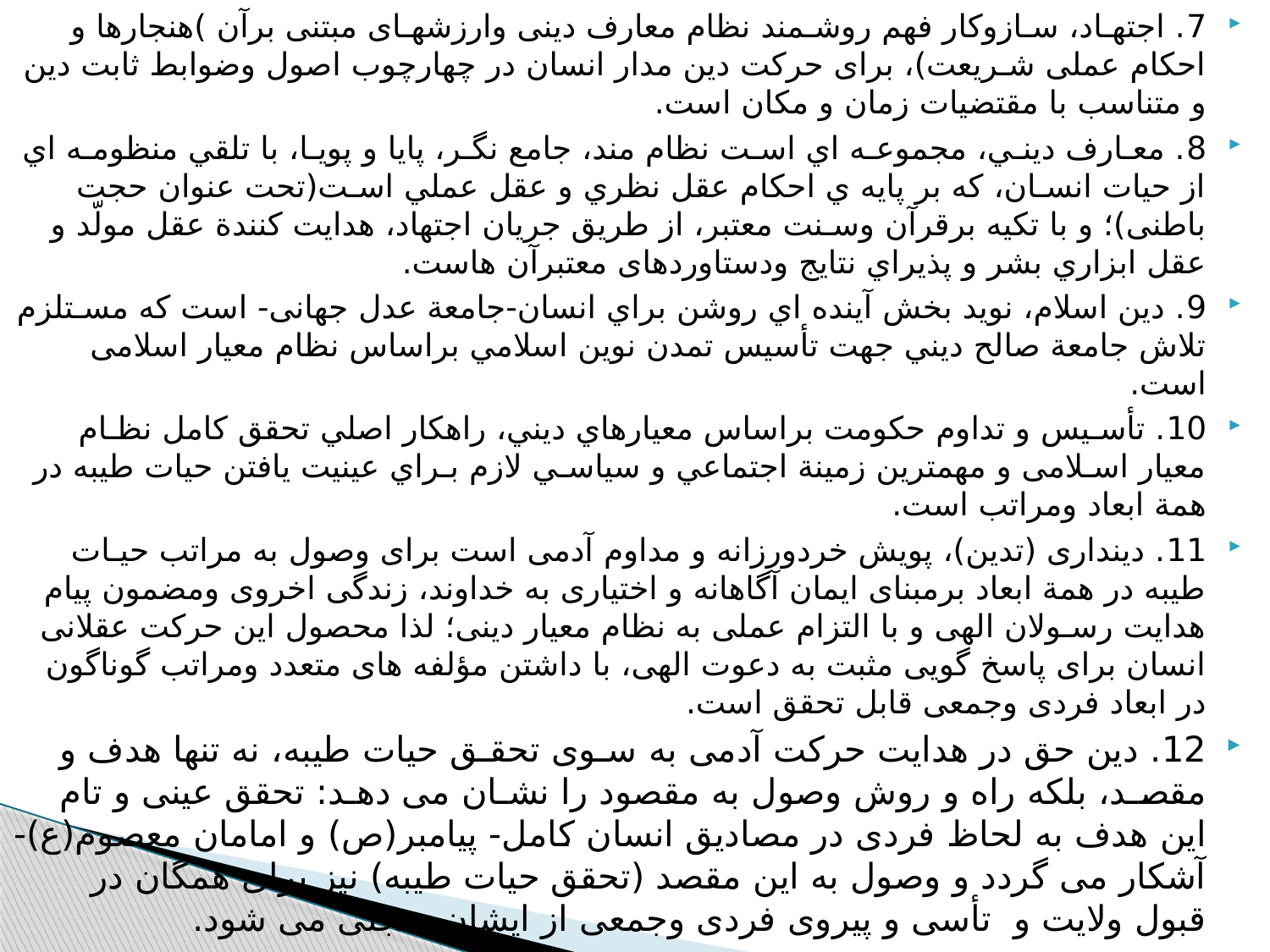

7. اجتهـاد، سـازوكار فهم روشـمند نظام معارف دينی وارزشهـای مبتنی برآن )هنجارها و احکام عملی شـريعت)، برای حركت دين مدار انسان در چهارچوب اصول وضوابط ثابت دين و متناسب با مقتضيات زمان و مكان است.
8. معـارف دينـي، مجموعـه اي اسـت نظام مند، جامع نگـر، پايا و پويـا، با تلقي منظومـه اي از حيات انسـان، که بر پايه ي احكام عقل نظري و عقل عملي اسـت(تحت عنوان حجت باطنی)؛ و با تکيه برقرآن وسـنت معتبر، از طريق جريان اجتهاد، هدايت كنندة عقل مولّد و عقل ابزاري بشر و پذيراي نتايج ودستاوردهای معتبرآن هاست.
9. دين اسلام، نويد بخش آينده اي روشن براي انسان-جامعة عدل جهانی- است كه مسـتلزم تلاش جامعة صالح ديني جهت تأسيس تمدن نوين اسلامي براساس نظام معيار اسلامی است.
10. تأسـيس و تداوم حکومت براساس معيارهاي ديني، راهکار اصلي تحقق کامل نظـام معيار اسـلامی و مهمترين زمينة اجتماعي و سياسـي لازم بـراي عينيت يافتن حيات طيبه در همة ابعاد ومراتب است.
11. دينداری (تدين)، پويش خردورزانه و مداوم آدمی است برای وصول به مراتب حيـات طيبه در همة ابعاد برمبنای ايمان آگاهانه و اختياری به خداوند، زندگی اخروی ومضمون پيام هدايت رسـولان الهی و با التزام عملی به نظام معيار دينی؛ لذا محصول اين حرکت عقلانی انسان برای پاسخ گويی مثبت به دعوت الهی، با داشتن مؤلفه های متعدد ومراتب گوناگون در ابعاد فردی وجمعی قابل تحقق است.
12. دين حق در هدايت حرکت آدمی به سـوی تحقـق حيات طيبه، نه تنها هدف و مقصـد، بلکه راه و روش وصول به مقصود را نشـان می دهـد: تحقق عينی و تام اين هدف به لحاظ فردی در مصاديق انسان کامل- پيامبر(ص) و امامان معصوم(ع)-آشکار می گردد و وصول به اين مقصد (تحقق حيات طيبه) نيز برای همگان در قبول ولايت و  تأسی و پيروی فردی وجمعی از ايشان متجلی می شود.